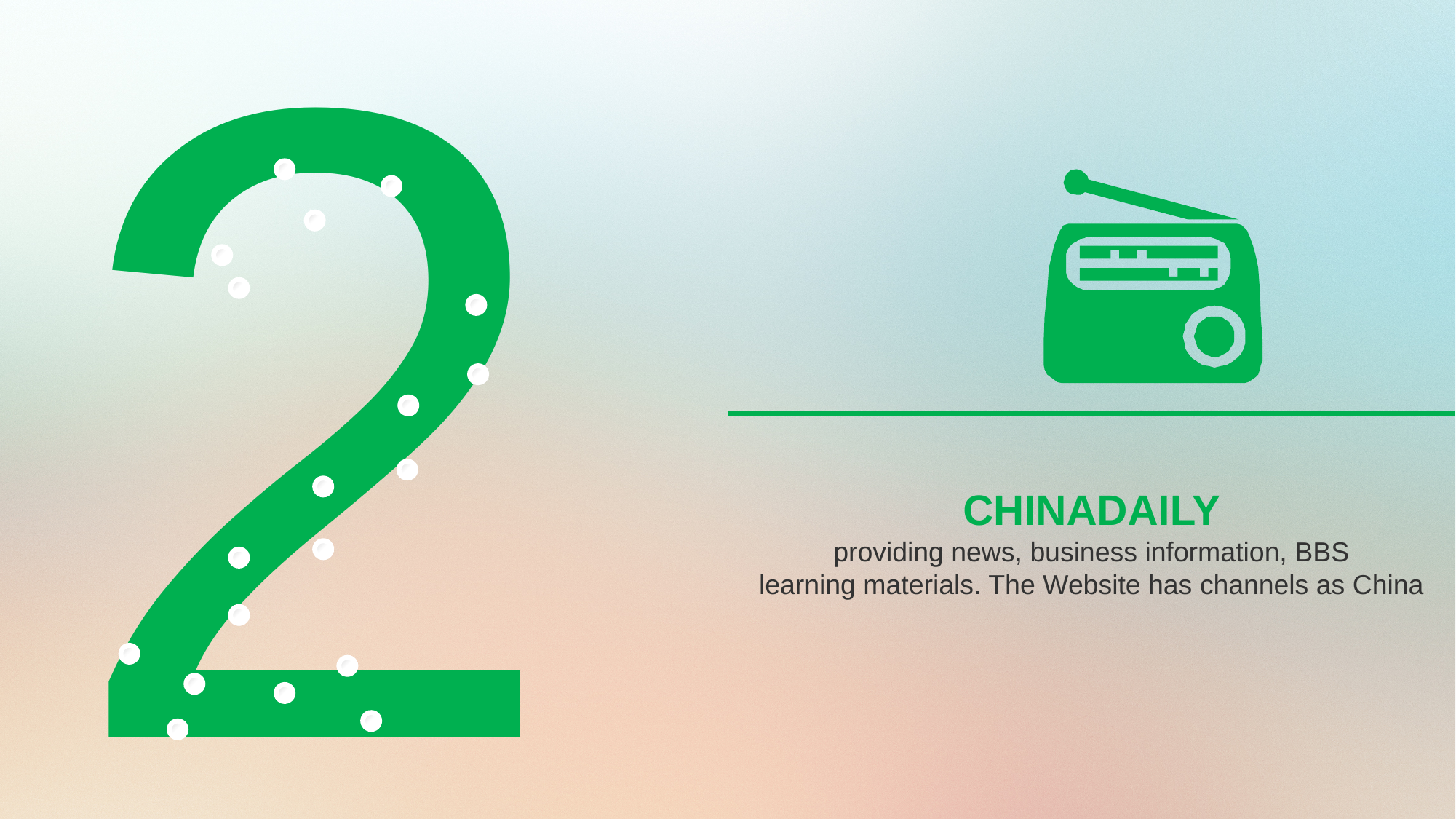

2

CHINADAILY
providing news, business information, BBS
learning materials. The Website has channels as China